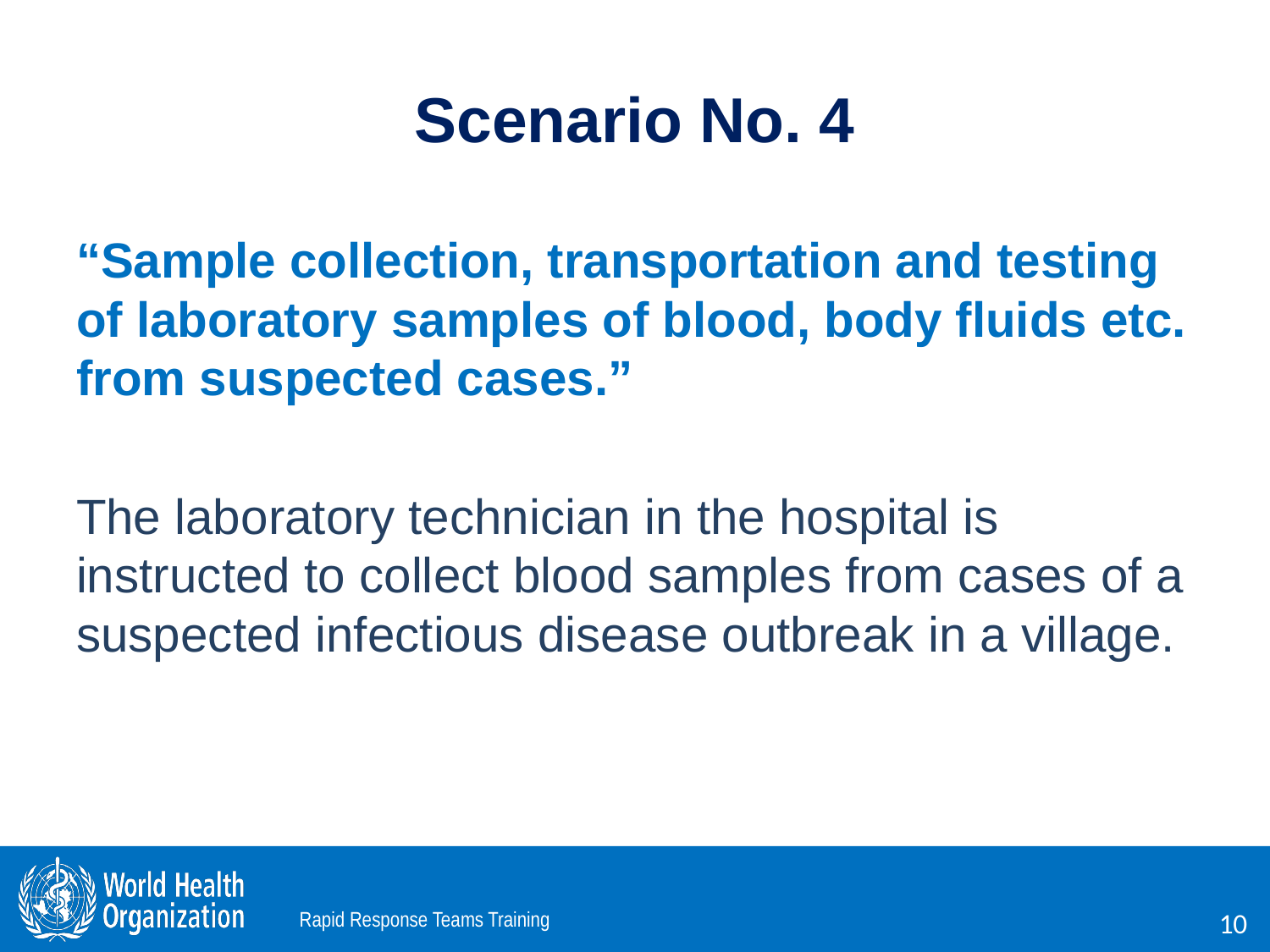

# Scenario No. 4
“Sample collection, transportation and testing of laboratory samples of blood, body fluids etc. from suspected cases.”

The laboratory technician in the hospital is instructed to collect blood samples from cases of a suspected infectious disease outbreak in a village.